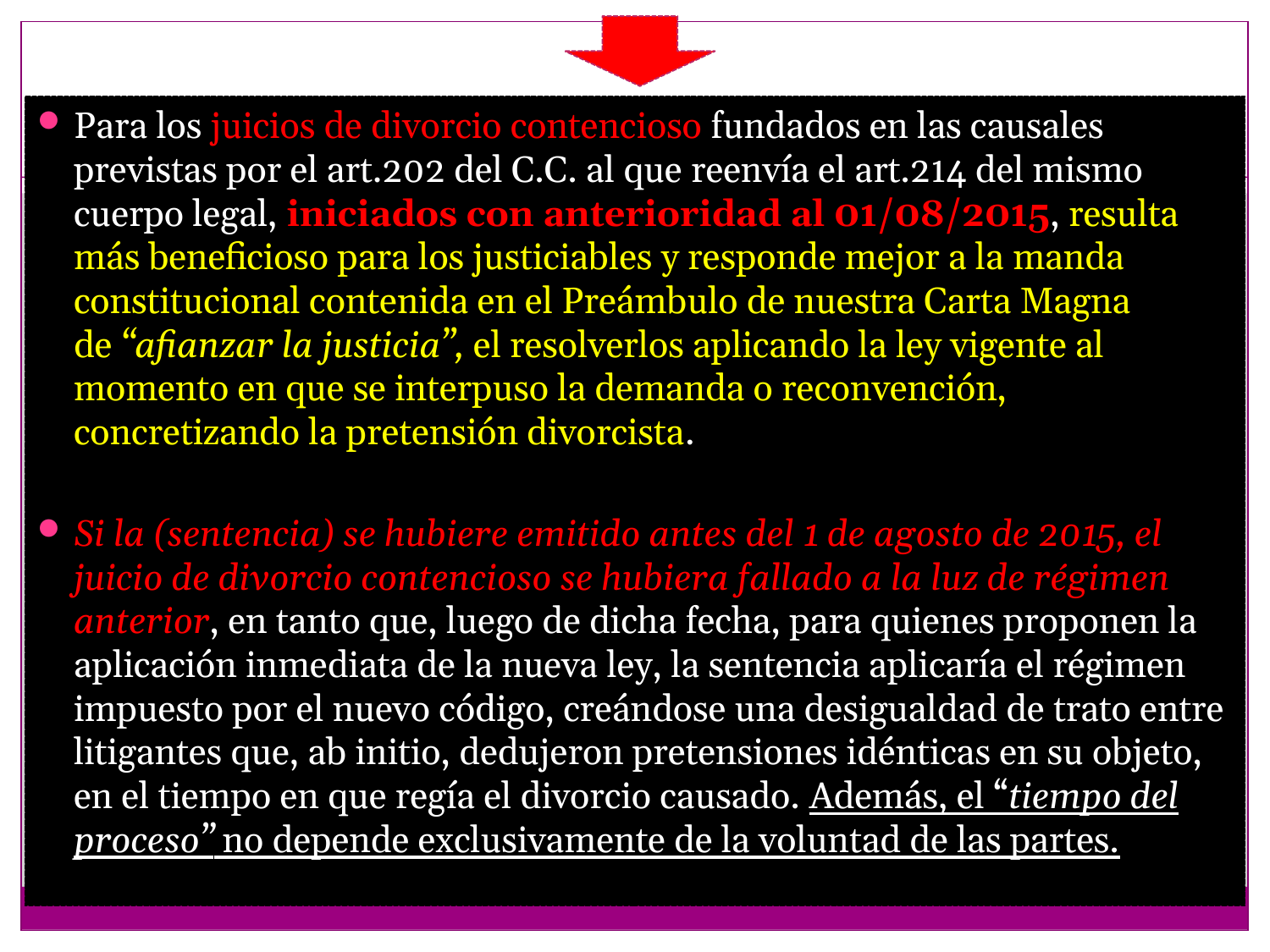

Para los juicios de divorcio contencioso fundados en las causales previstas por el art.202 del C.C. al que reenvía el art.214 del mismo cuerpo legal, iniciados con anterioridad al 01/08/2015, resulta más beneficioso para los justiciables y responde mejor a la manda constitucional contenida en el Preámbulo de nuestra Carta Magna de “afianzar la justicia”, el resolverlos aplicando la ley vigente al momento en que se interpuso la demanda o reconvención, concretizando la pretensión divorcista.

Si la (sentencia) se hubiere emitido antes del 1 de agosto de 2015, el juicio de divorcio contencioso se hubiera fallado a la luz de régimen anterior, en tanto que, luego de dicha fecha, para quienes proponen la aplicación inmediata de la nueva ley, la sentencia aplicaría el régimen impuesto por el nuevo código, creándose una desigualdad de trato entre litigantes que, ab initio, dedujeron pretensiones idénticas en su objeto, en el tiempo en que regía el divorcio causado. Además, el “tiempo del proceso” no depende exclusivamente de la voluntad de las partes.